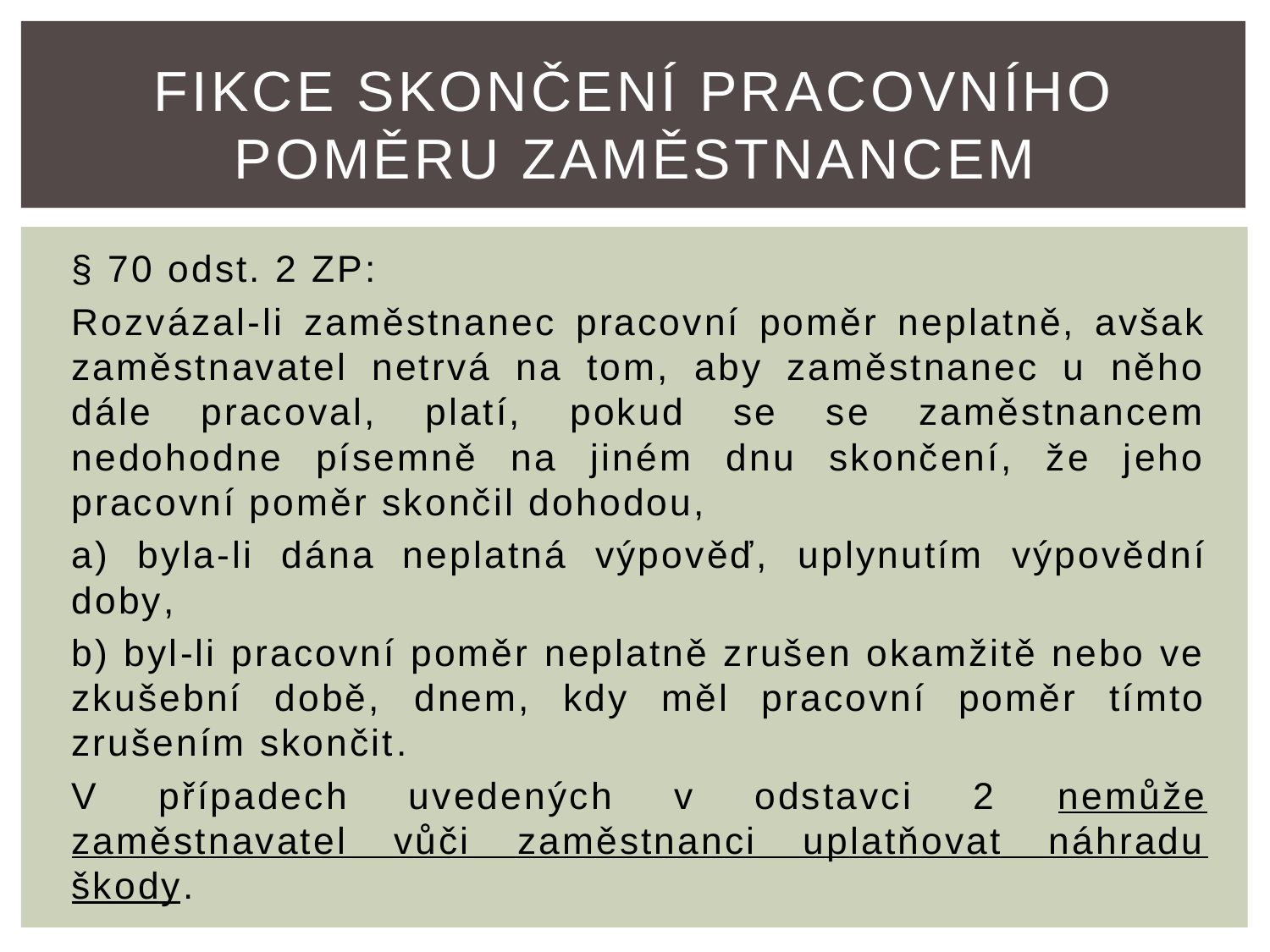

# FIKCE Skončení pracovního poměru zaměstnancem
§ 70 odst. 2 ZP:
Rozvázal-li zaměstnanec pracovní poměr neplatně, avšak zaměstnavatel netrvá na tom, aby zaměstnanec u něho dále pracoval, platí, pokud se se zaměstnancem nedohodne písemně na jiném dnu skončení, že jeho pracovní poměr skončil dohodou,
a) byla-li dána neplatná výpověď, uplynutím výpovědní doby,
b) byl-li pracovní poměr neplatně zrušen okamžitě nebo ve zkušební době, dnem, kdy měl pracovní poměr tímto zrušením skončit.
V případech uvedených v odstavci 2 nemůže zaměstnavatel vůči zaměstnanci uplatňovat náhradu škody.